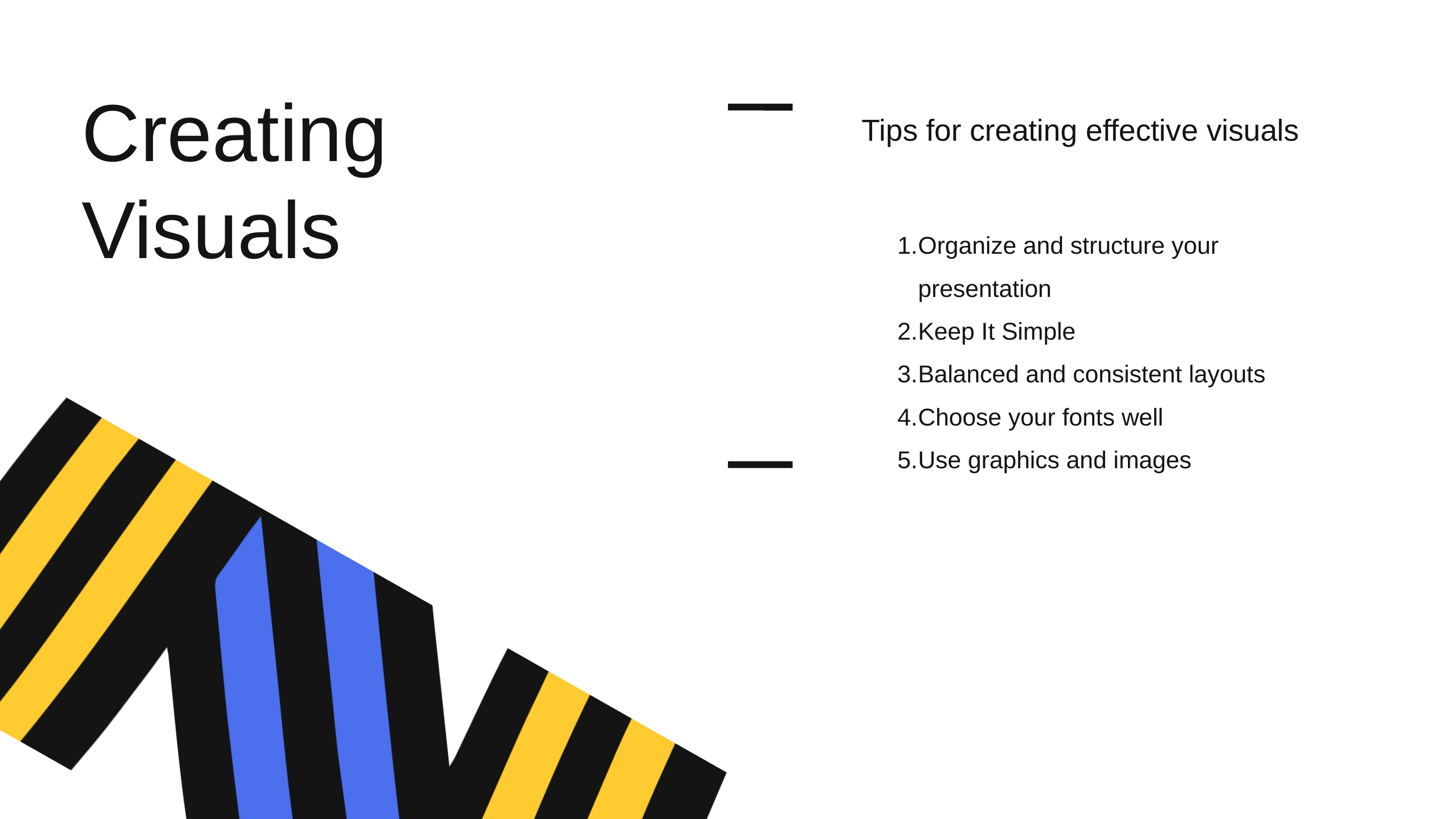

Creating Visuals

Tips for creating effective visuals
Organize and structure your presentation
Keep It Simple
Balanced and consistent layouts
Choose your fonts well
Use graphics and images